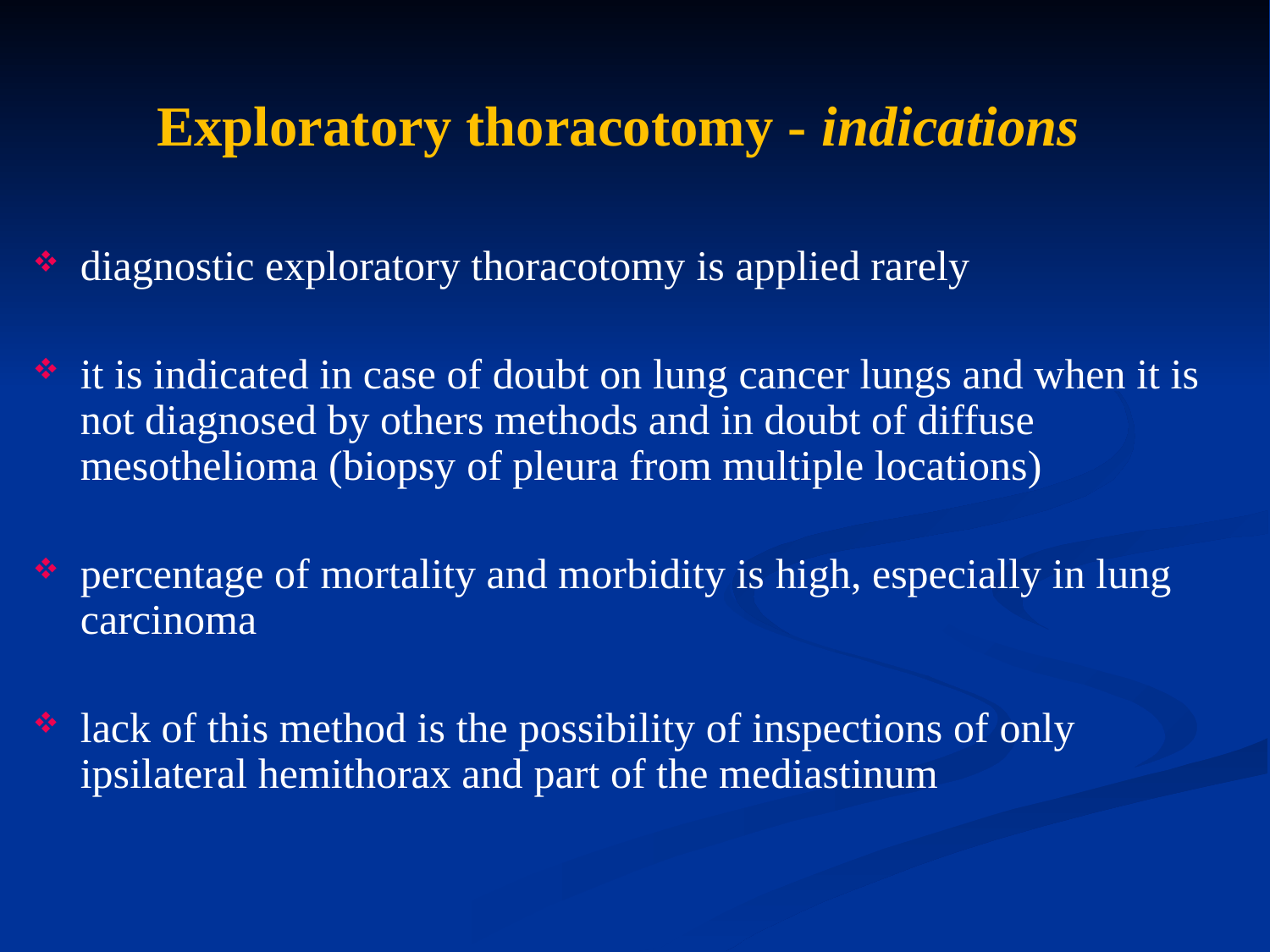

# Exploratory thoracotomy - indications
diagnostic exploratory thoracotomy is applied rarely

it is indicated in case of doubt on lung cancer lungs and when it is not diagnosed by others methods and in doubt of diffuse mesothelioma (biopsy of pleura from multiple locations)

percentage of mortality and morbidity is high, especially in lung carcinoma

lack of this method is the possibility of inspections of only ipsilateral hemithorax and part of the mediastinum